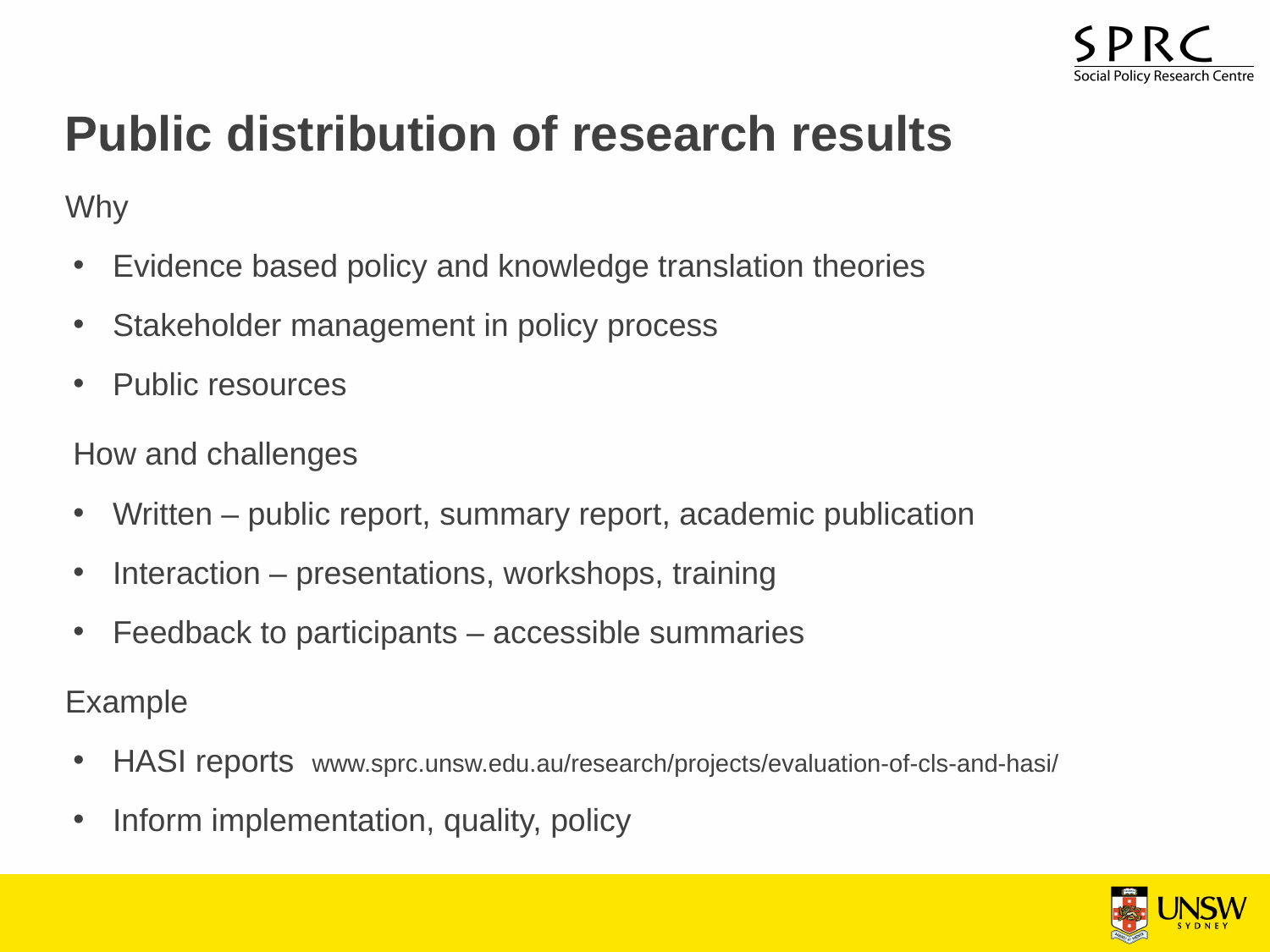

# Public distribution of research results
Why
Evidence based policy and knowledge translation theories
Stakeholder management in policy process
Public resources
How and challenges
Written – public report, summary report, academic publication
Interaction – presentations, workshops, training
Feedback to participants – accessible summaries
Example
HASI reports  www.sprc.unsw.edu.au/research/projects/evaluation-of-cls-and-hasi/
Inform implementation, quality, policy